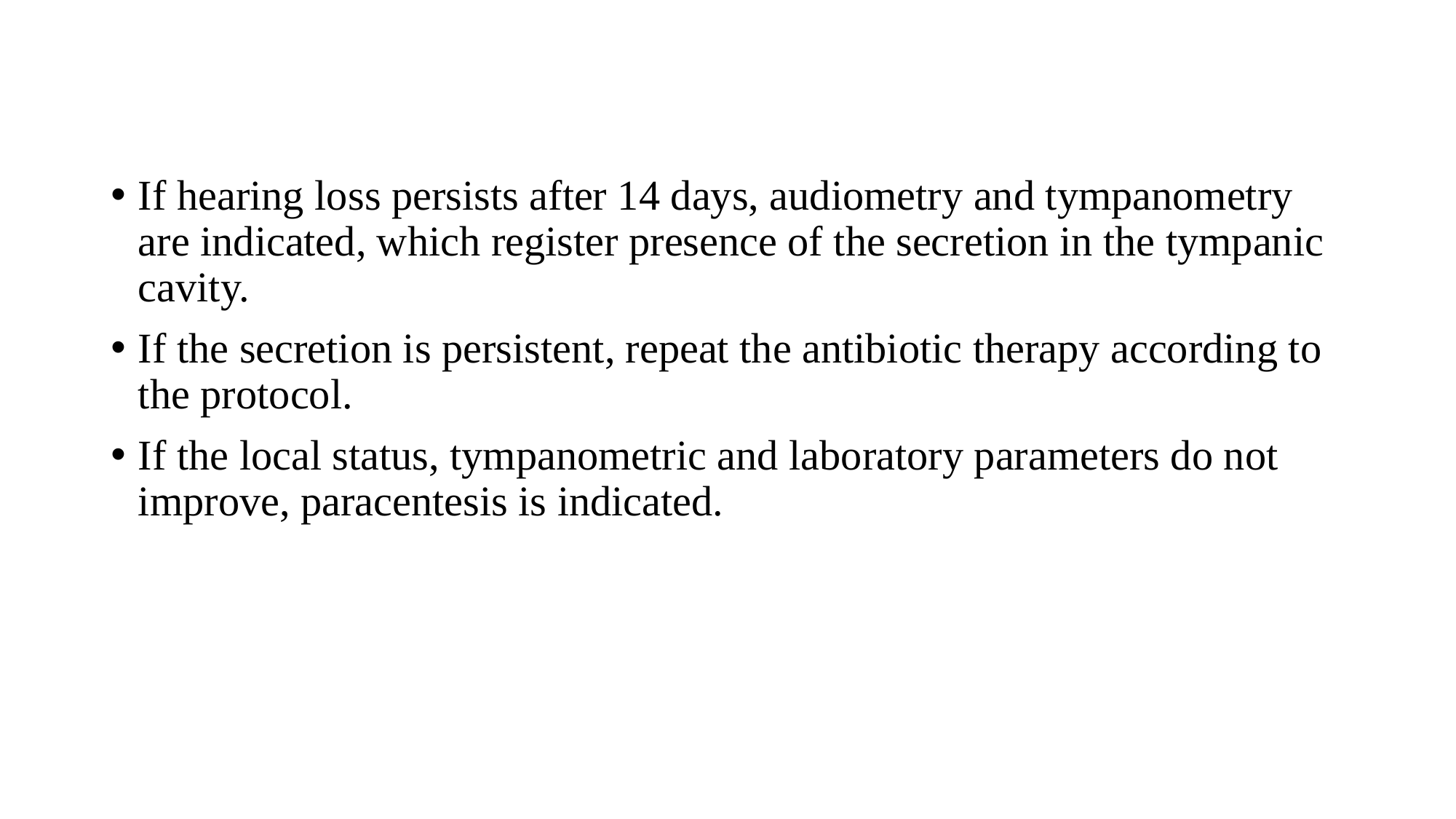

If hearing loss persists after 14 days, audiometry and tympanometry are indicated, which register presence of the secretion in the tympanic cavity.
If the secretion is persistent, repeat the antibiotic therapy according to the protocol.
If the local status, tympanometric and laboratory parameters do not improve, paracentesis is indicated.